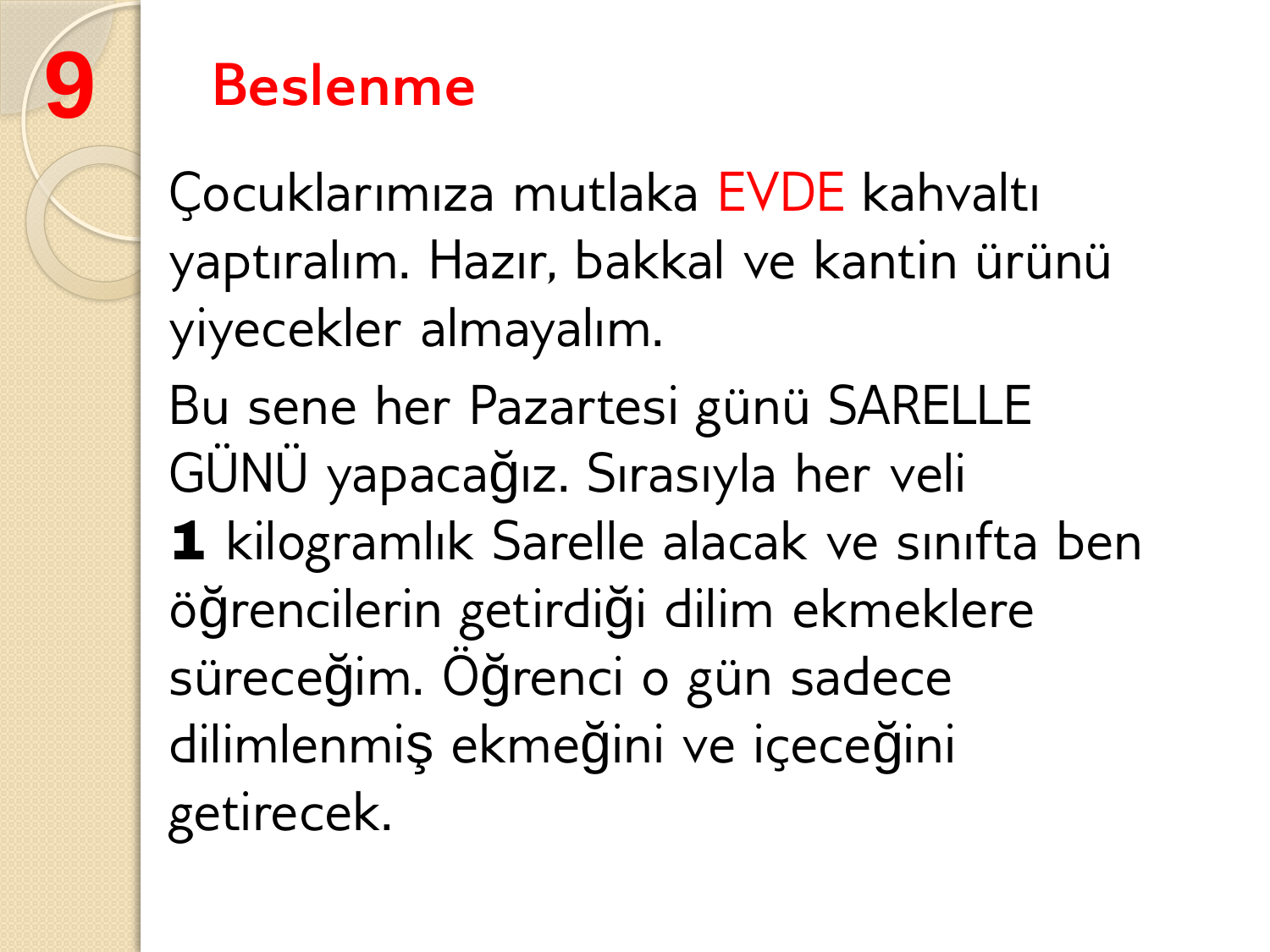

9
# Beslenme
Çocuklarımıza mutlaka EVDE kahvaltı yaptıralım. Hazır, bakkal ve kantin ürünü yiyecekler almayalım.
Bu sene her Pazartesi günü SARELLE GÜNÜ yapacağız. Sırasıyla her veli             1 kilogramlık Sarelle alacak ve sınıfta ben öğrencilerin getirdiği dilim ekmeklere süreceğim. Öğrenci o gün sadece dilimlenmiş ekmeğini ve içeceğini getirecek.